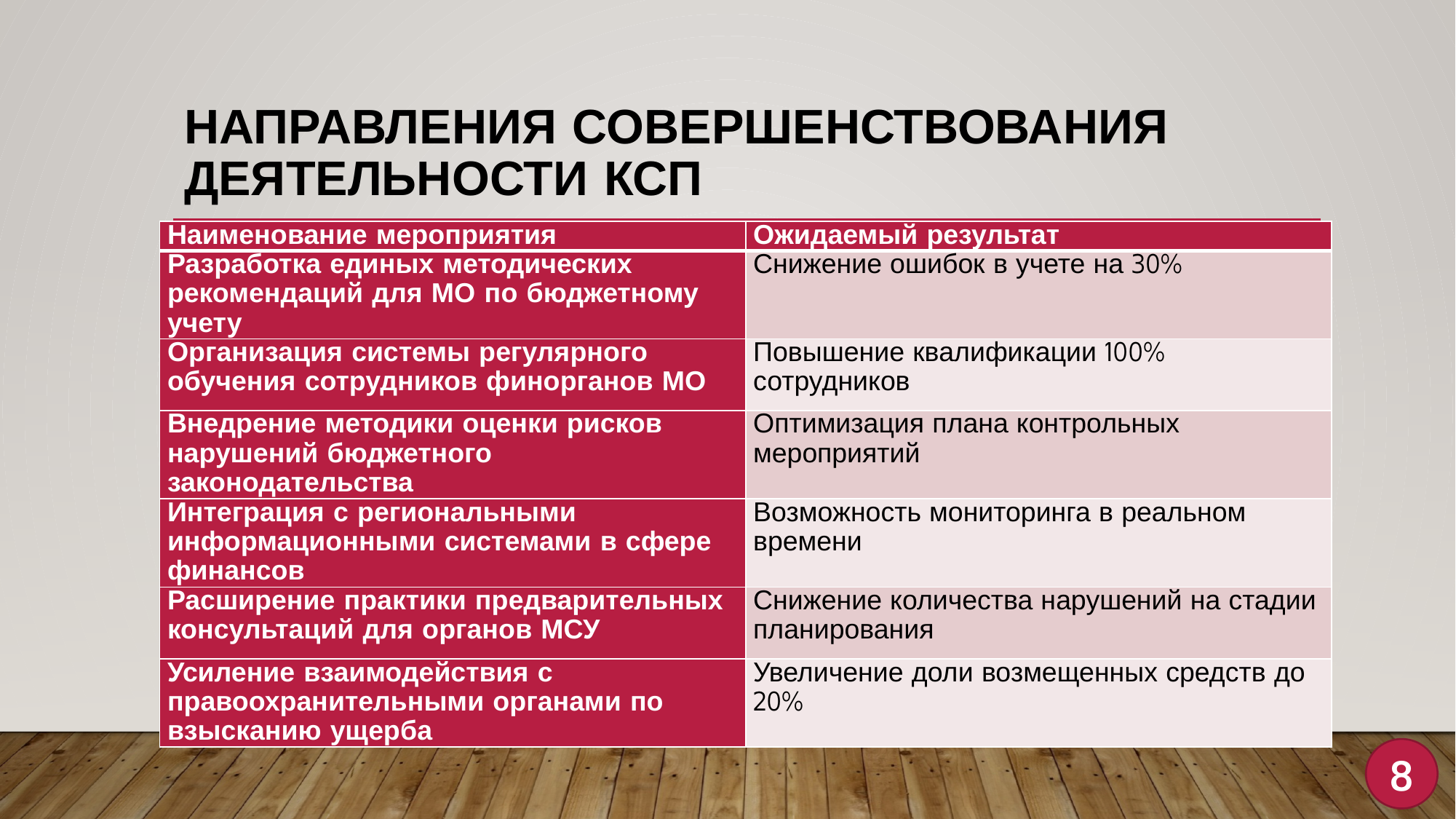

# Направления совершенствования деятельности КСП
| Наименование мероприятия | Ожидаемый результат |
| --- | --- |
| Разработка единых методических рекомендаций для МО по бюджетному учету | Снижение ошибок в учете на 30% |
| Организация системы регулярного обучения сотрудников финорганов МО | Повышение квалификации 100% сотрудников |
| Внедрение методики оценки рисков нарушений бюджетного законодательства | Оптимизация плана контрольных мероприятий |
| Интеграция с региональными информационными системами в сфере финансов | Возможность мониторинга в реальном времени |
| Расширение практики предварительных консультаций для органов МСУ | Снижение количества нарушений на стадии планирования |
| Усиление взаимодействия с правоохранительными органами по взысканию ущерба | Увеличение доли возмещенных средств до 20% |
8